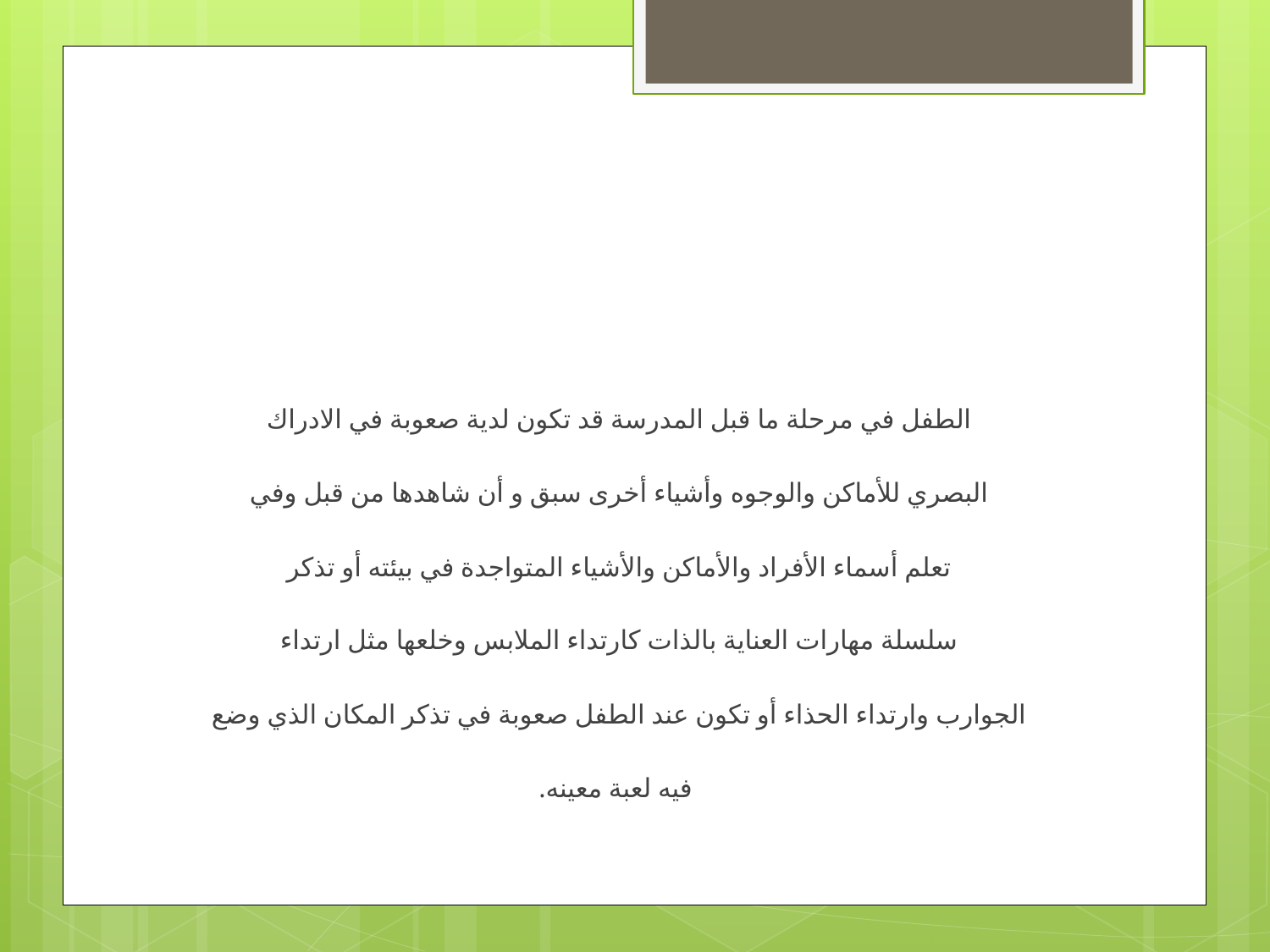

#

الطفل في مرحلة ما قبل المدرسة قد تكون لدية صعوبة في الادراك

البصري للأماكن والوجوه وأشياء أخرى سبق و أن شاهدها من قبل وفي

تعلم أسماء الأفراد والأماكن والأشياء المتواجدة في بيئته أو تذكر

سلسلة مهارات العناية بالذات كارتداء الملابس وخلعها مثل ارتداء

الجوارب وارتداء الحذاء أو تكون عند الطفل صعوبة في تذكر المكان الذي وضع

فيه لعبة معينه.